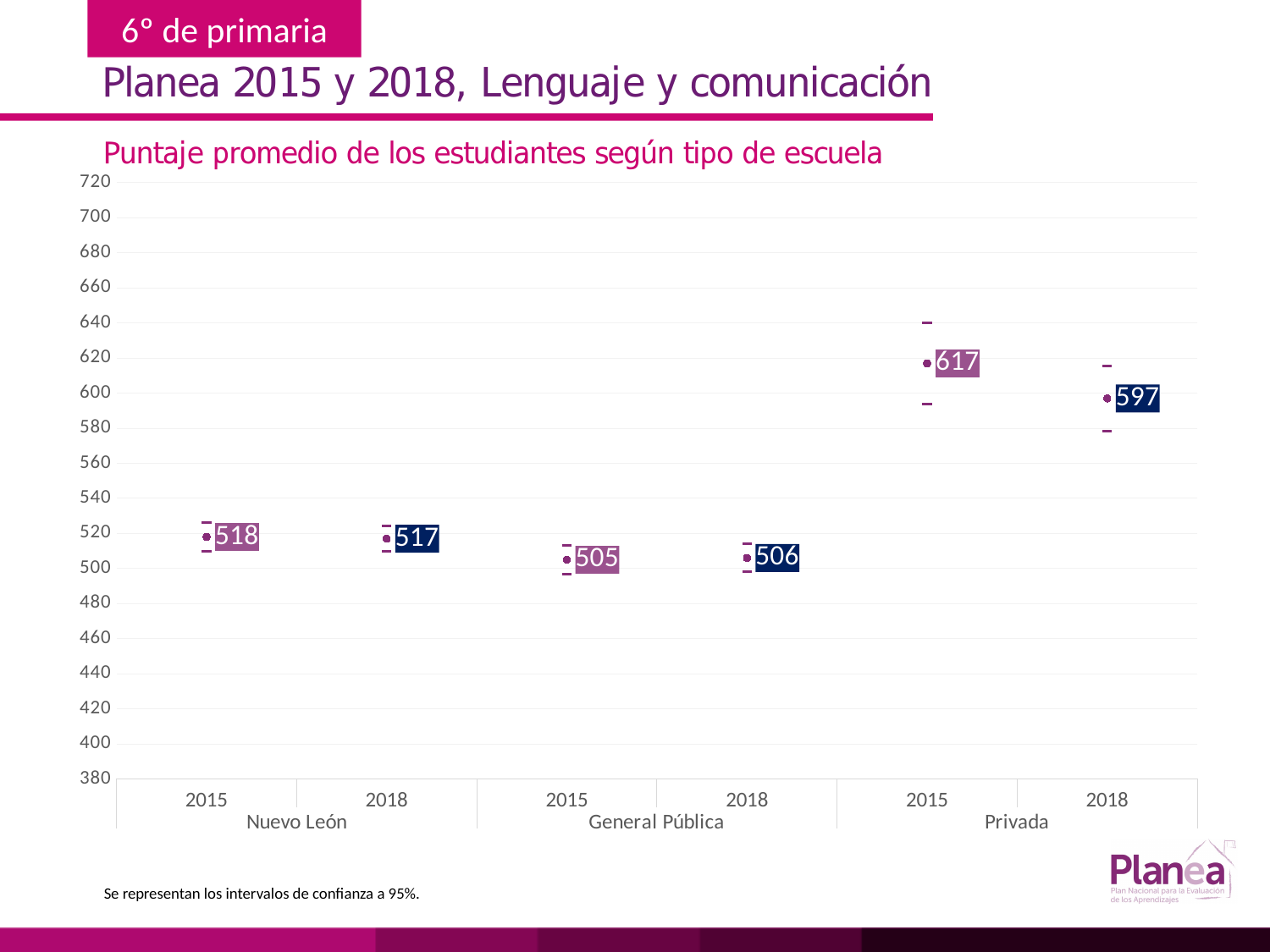

Planea 2015 y 2018, Lenguaje y comunicación

Puntaje promedio de los estudiantes según tipo de escuela

### Chart

| Category |  |  |  |
|---|---|---|---|
| 2015 | 509.841 | 526.159 | 518.0 |
| 2018 | 509.637 | 524.363 | 517.0 |
| 2015 | 496.642 | 513.358 | 505.0 |
| 2018 | 498.04 | 513.96 | 506.0 |
| 2015 | 593.717 | 640.283 | 617.0 |
| 2018 | 578.493 | 615.507 | 597.0 |
Se representan los intervalos de confianza a 95%.